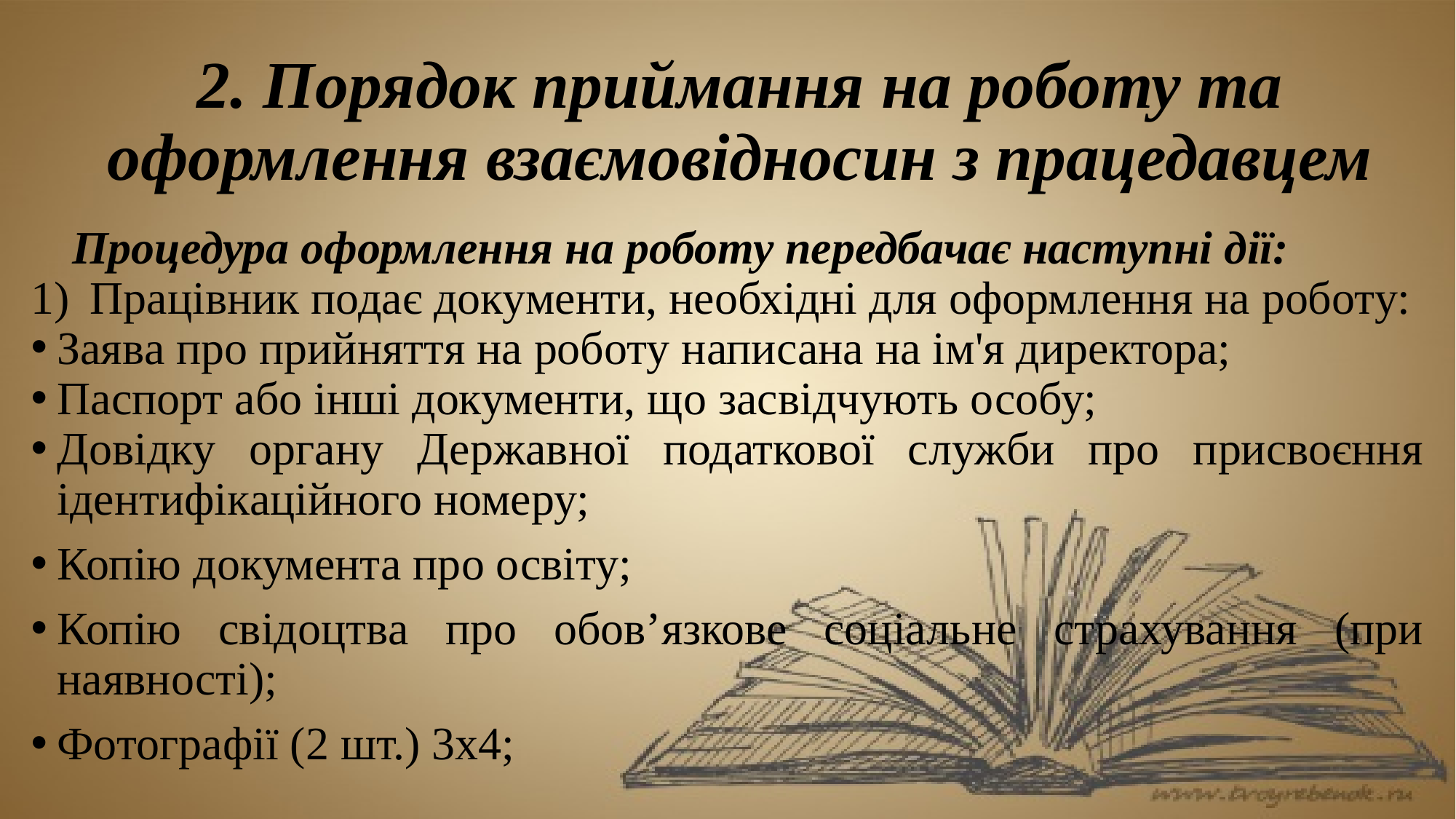

# 2. Порядок приймання на роботу та оформлення взаємовідносин з працедавцем
Процедура оформлення на роботу передбачає наступні дії:
Працівник подає документи, необхідні для оформлення на роботу:
Заява про прийняття на роботу написана на ім'я директора;
Паспорт або інші документи, що засвідчують особу;
Довідку органу Державної податкової служби про присвоєння ідентифікаційного номеру;
Копію документа про освіту;
Копію свідоцтва про обов’язкове соціальне страхування (при наявності);
Фотографії (2 шт.) 3х4;